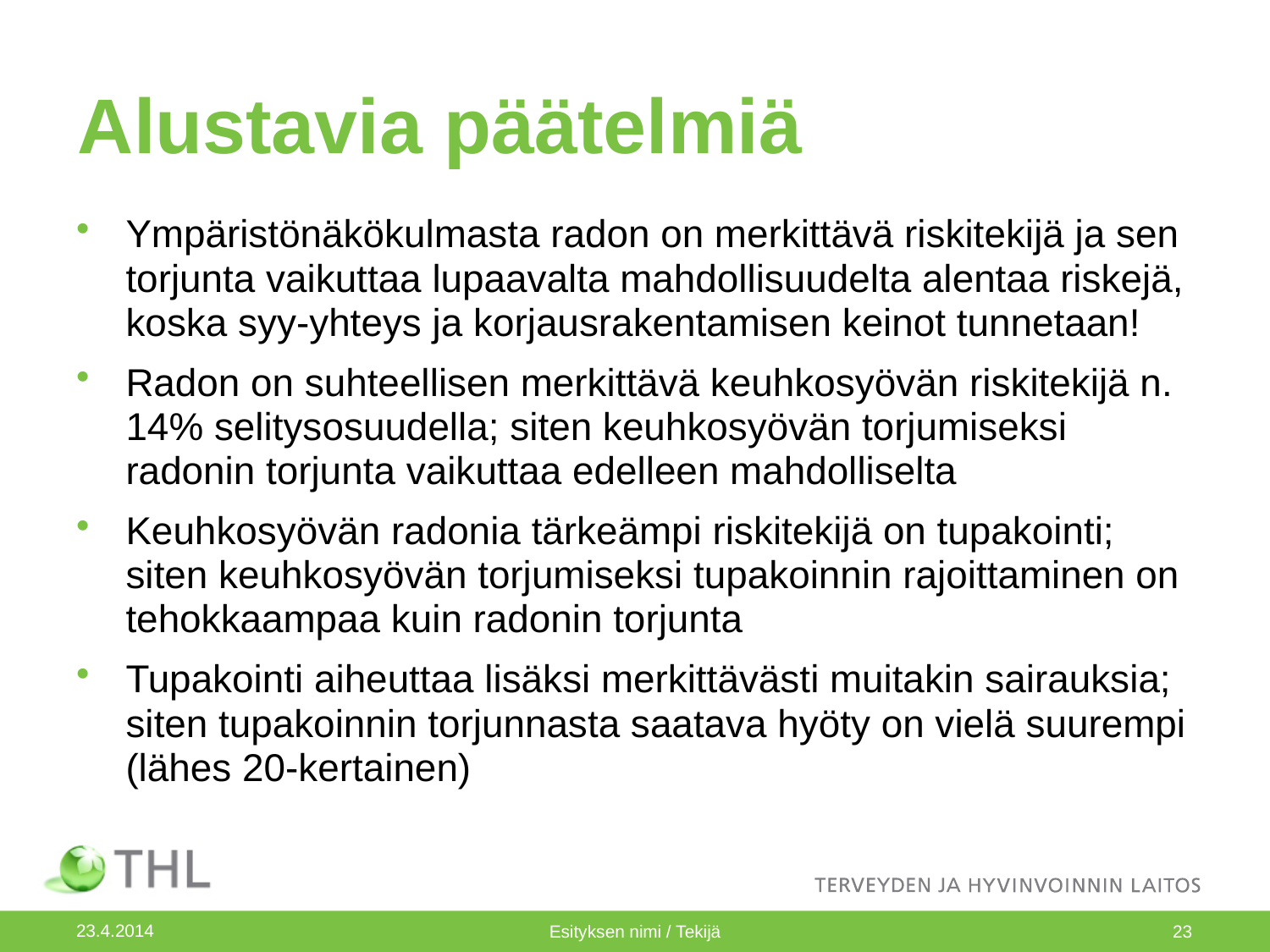

# Alustavia päätelmiä
Ympäristönäkökulmasta radon on merkittävä riskitekijä ja sen torjunta vaikuttaa lupaavalta mahdollisuudelta alentaa riskejä, koska syy-yhteys ja korjausrakentamisen keinot tunnetaan!
Radon on suhteellisen merkittävä keuhkosyövän riskitekijä n. 14% selitysosuudella; siten keuhkosyövän torjumiseksi radonin torjunta vaikuttaa edelleen mahdolliselta
Keuhkosyövän radonia tärkeämpi riskitekijä on tupakointi; siten keuhkosyövän torjumiseksi tupakoinnin rajoittaminen on tehokkaampaa kuin radonin torjunta
Tupakointi aiheuttaa lisäksi merkittävästi muitakin sairauksia; siten tupakoinnin torjunnasta saatava hyöty on vielä suurempi (lähes 20-kertainen)
23.4.2014
Esityksen nimi / Tekijä
23